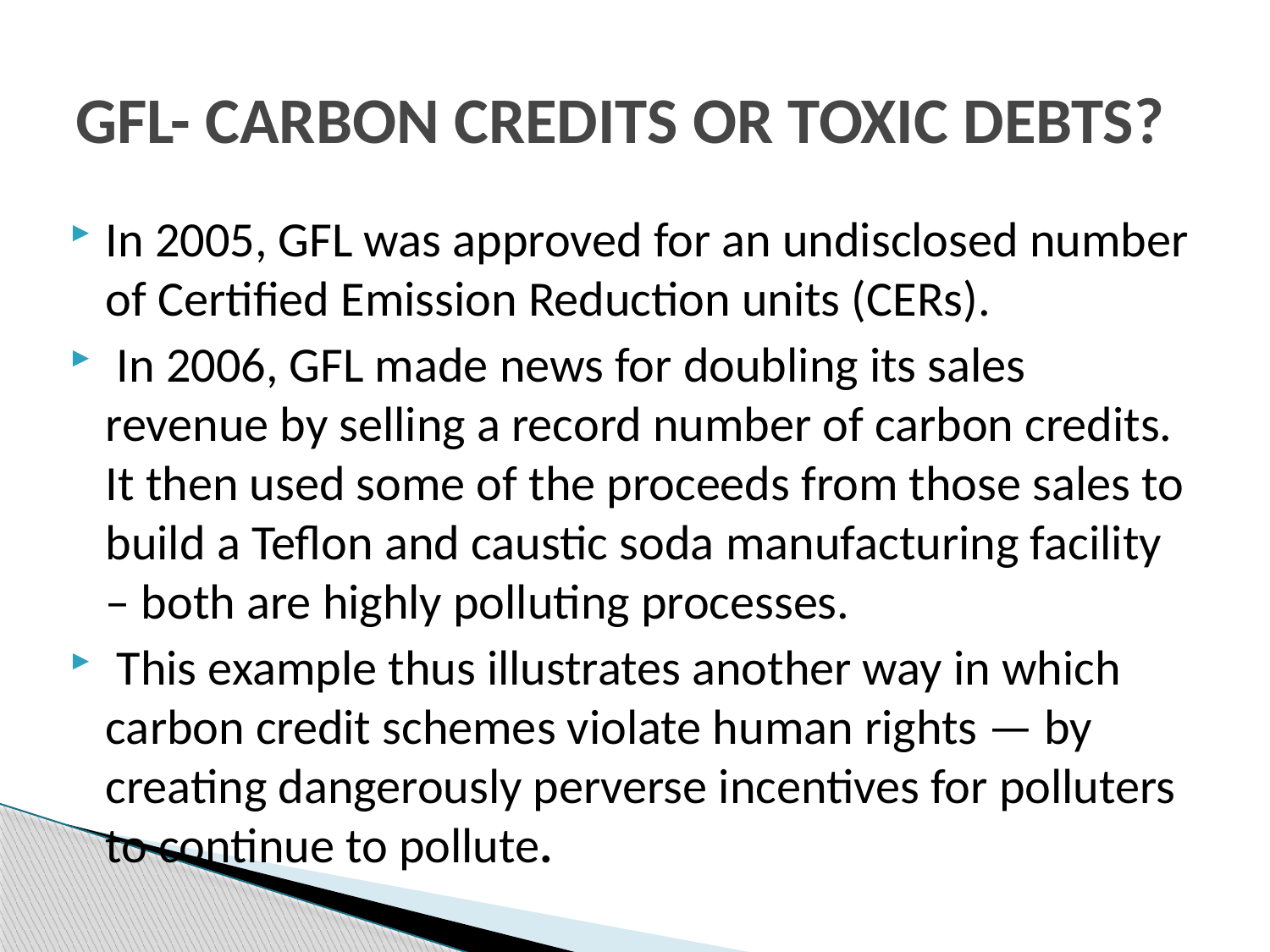

# GFL- CARBON CREDITS OR TOXIC DEBTS?
In 2005, GFL was approved for an undisclosed number of Certified Emission Reduction units (CERs).
 In 2006, GFL made news for doubling its sales revenue by selling a record number of carbon credits. It then used some of the proceeds from those sales to build a Teflon and caustic soda manufacturing facility – both are highly polluting processes.
 This example thus illustrates another way in which carbon credit schemes violate human rights — by creating dangerously perverse incentives for polluters to continue to pollute.